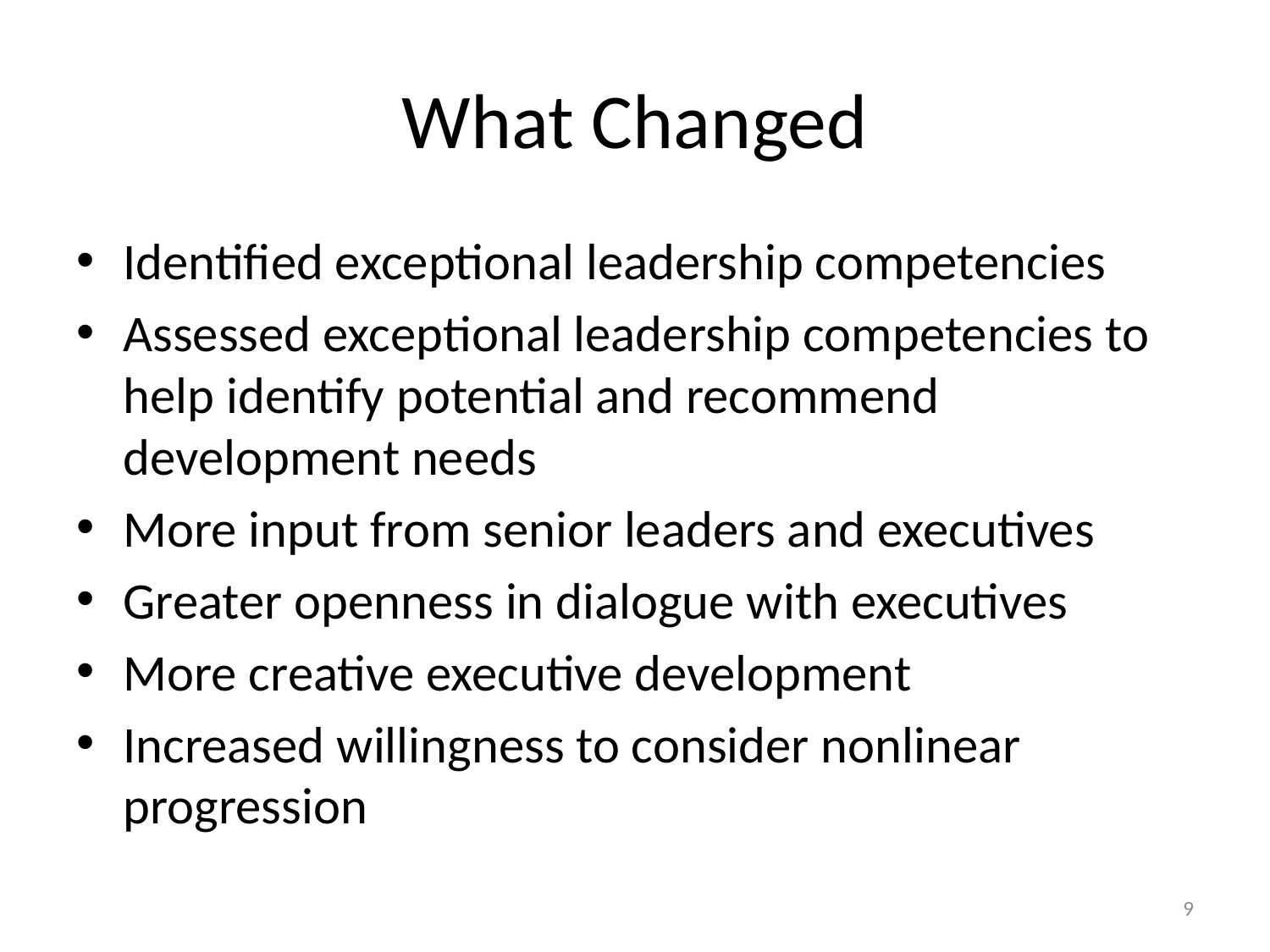

# What Changed
Identified exceptional leadership competencies
Assessed exceptional leadership competencies to help identify potential and recommend development needs
More input from senior leaders and executives
Greater openness in dialogue with executives
More creative executive development
Increased willingness to consider nonlinear progression

9